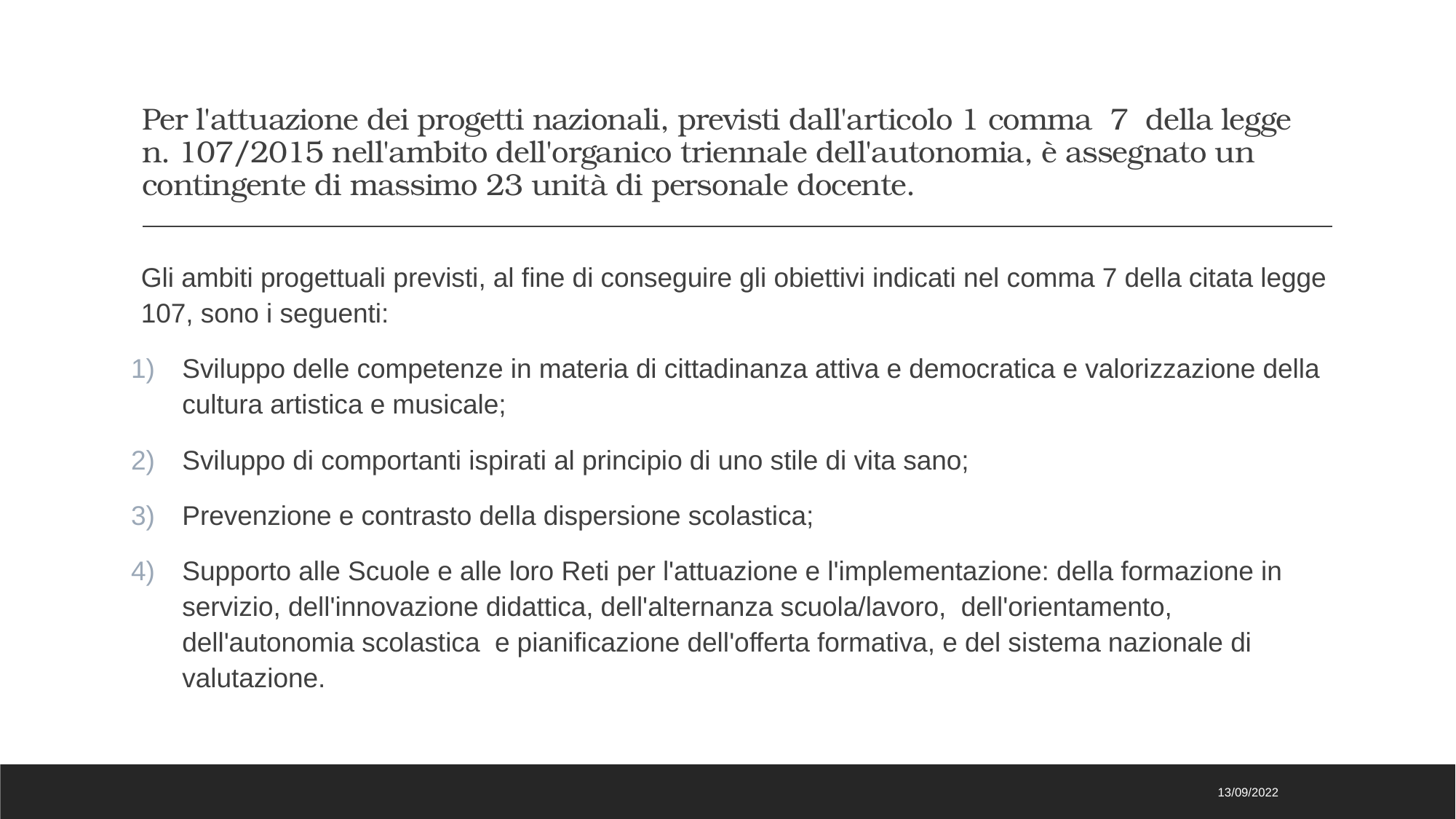

# Per l'attuazione dei progetti nazionali, previsti dall'articolo 1 comma  7  della legge n. 107/2015 nell'ambito dell'organico triennale dell'autonomia, è assegnato un contingente di massimo 23 unità di personale docente.
Gli ambiti progettuali previsti, al fine di conseguire gli obiettivi indicati nel comma 7 della citata legge 107, sono i seguenti:
Sviluppo delle competenze in materia di cittadinanza attiva e democratica e valorizzazione della cultura artistica e musicale;
Sviluppo di comportanti ispirati al principio di uno stile di vita sano;
Prevenzione e contrasto della dispersione scolastica;
Supporto alle Scuole e alle loro Reti per l'attuazione e l'implementazione: della formazione in servizio, dell'innovazione didattica, dell'alternanza scuola/lavoro,  dell'orientamento, dell'autonomia scolastica  e pianificazione dell'offerta formativa, e del sistema nazionale di valutazione.
13/09/2022